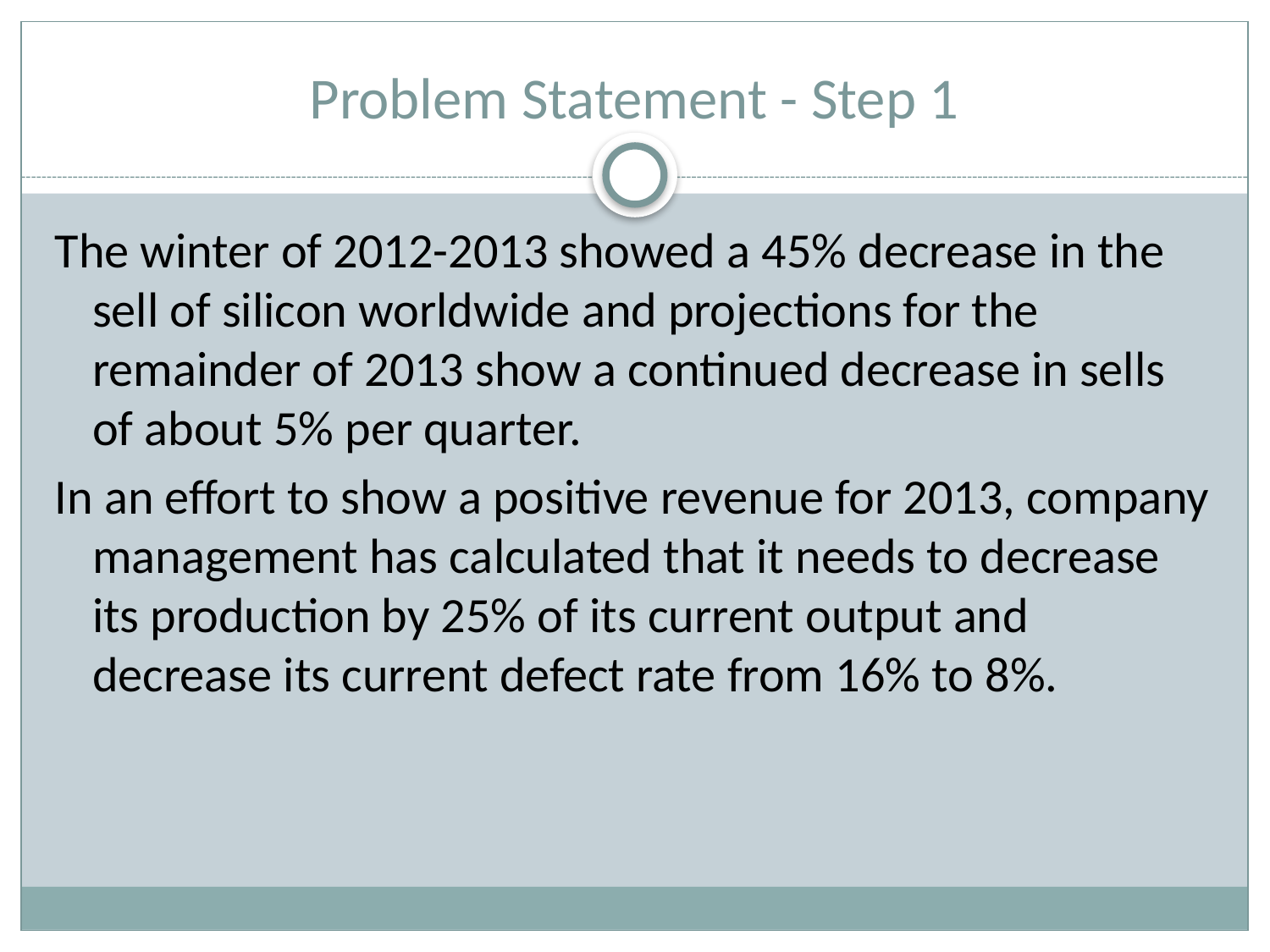

# Problem Statement - Step 1
The winter of 2012-2013 showed a 45% decrease in the sell of silicon worldwide and projections for the remainder of 2013 show a continued decrease in sells of about 5% per quarter.
In an effort to show a positive revenue for 2013, company management has calculated that it needs to decrease its production by 25% of its current output and decrease its current defect rate from 16% to 8%.